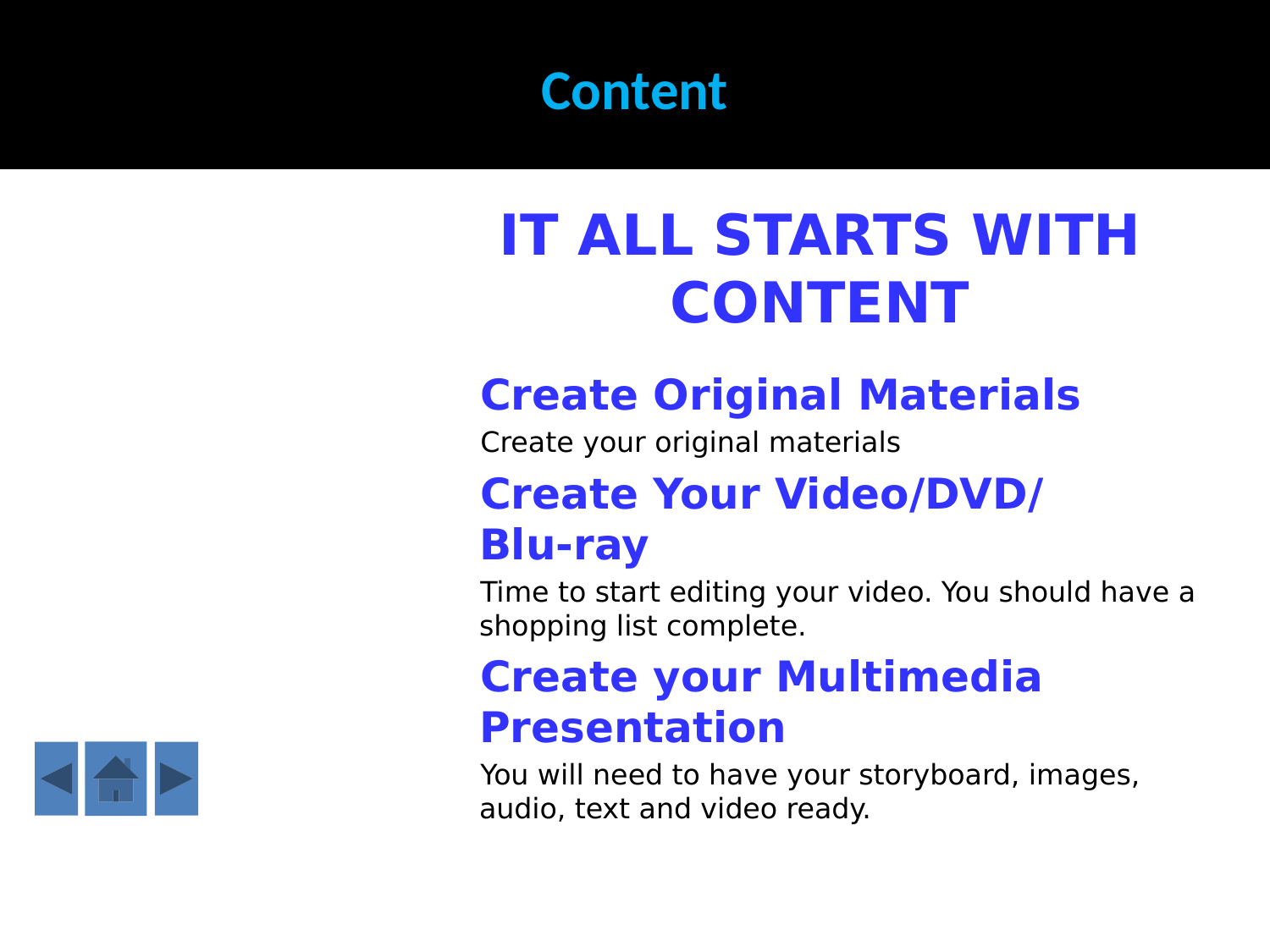

Content
Content
IT ALL STARTS WITH CONTENT
Create Original Materials
Create your original materials
Create Your Video/DVD/
Blu-ray
Time to start editing your video. You should have a shopping list complete.
Create your Multimedia Presentation
You will need to have your storyboard, images, audio, text and video ready.